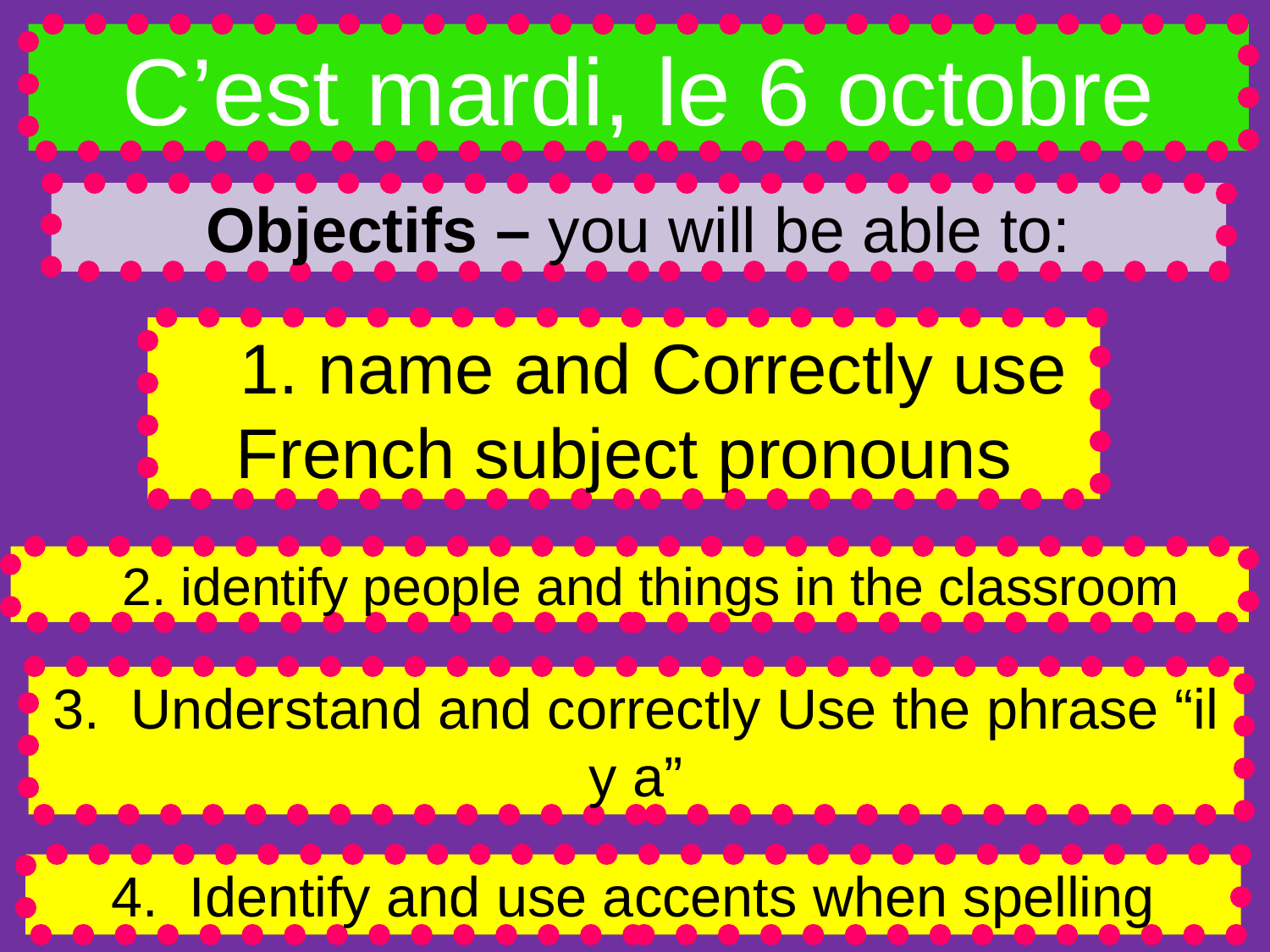

C’est mardi, le 6 octobre
Objectifs – you will be able to:
   1. name and Correctly use French subject pronouns
   2. identify people and things in the classroom
3.  Understand and correctly Use the phrase “il y a”
4.  Identify and use accents when spelling